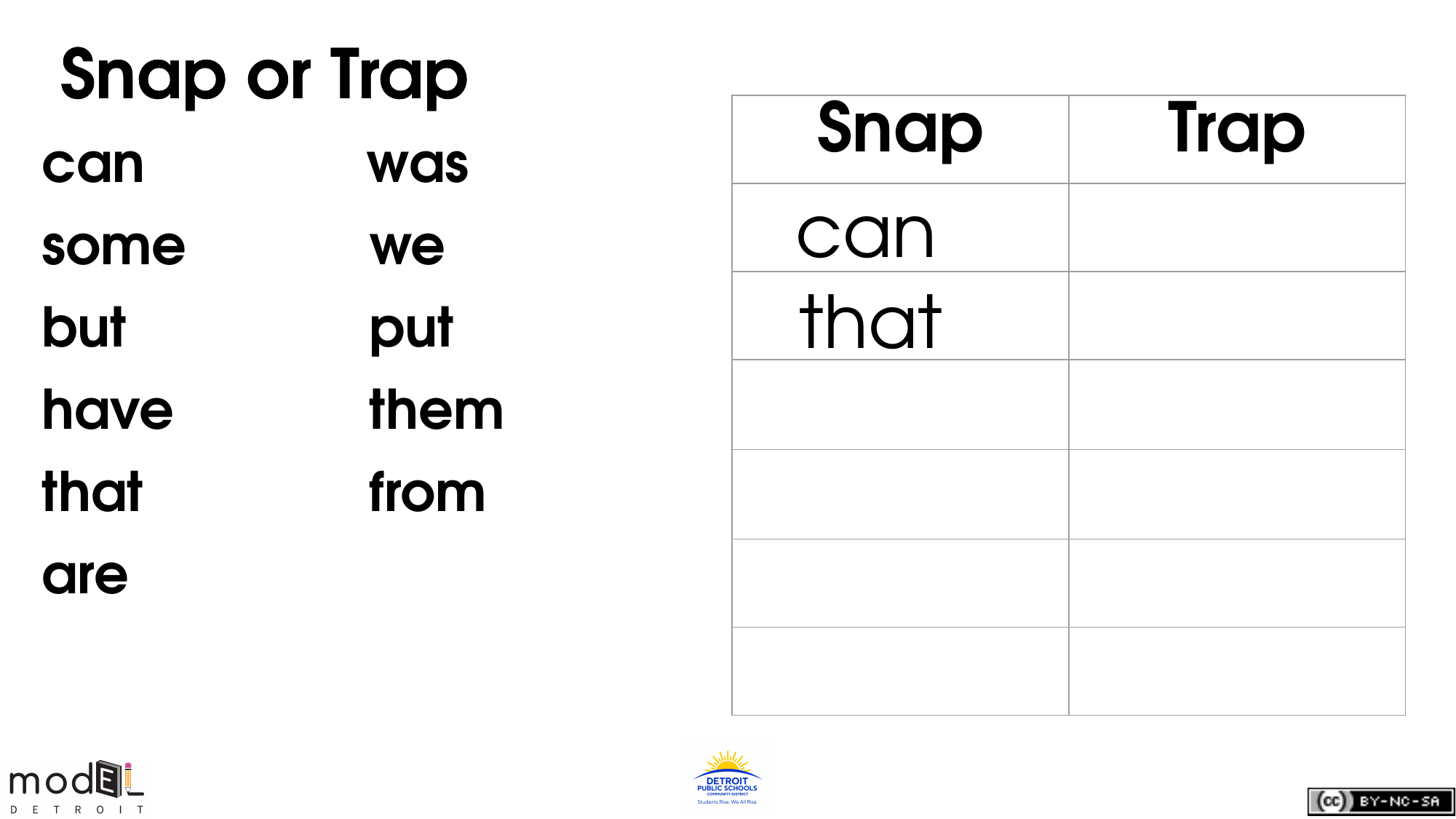

# Snap or Trap
Snap or Trap
| Snap | Trap |
| --- | --- |
|  |  |
|  |  |
|  |  |
|  |  |
|  |  |
|  |  |
can		       was
some		we
but   		put
have  		them
that 		from
are

 can
that